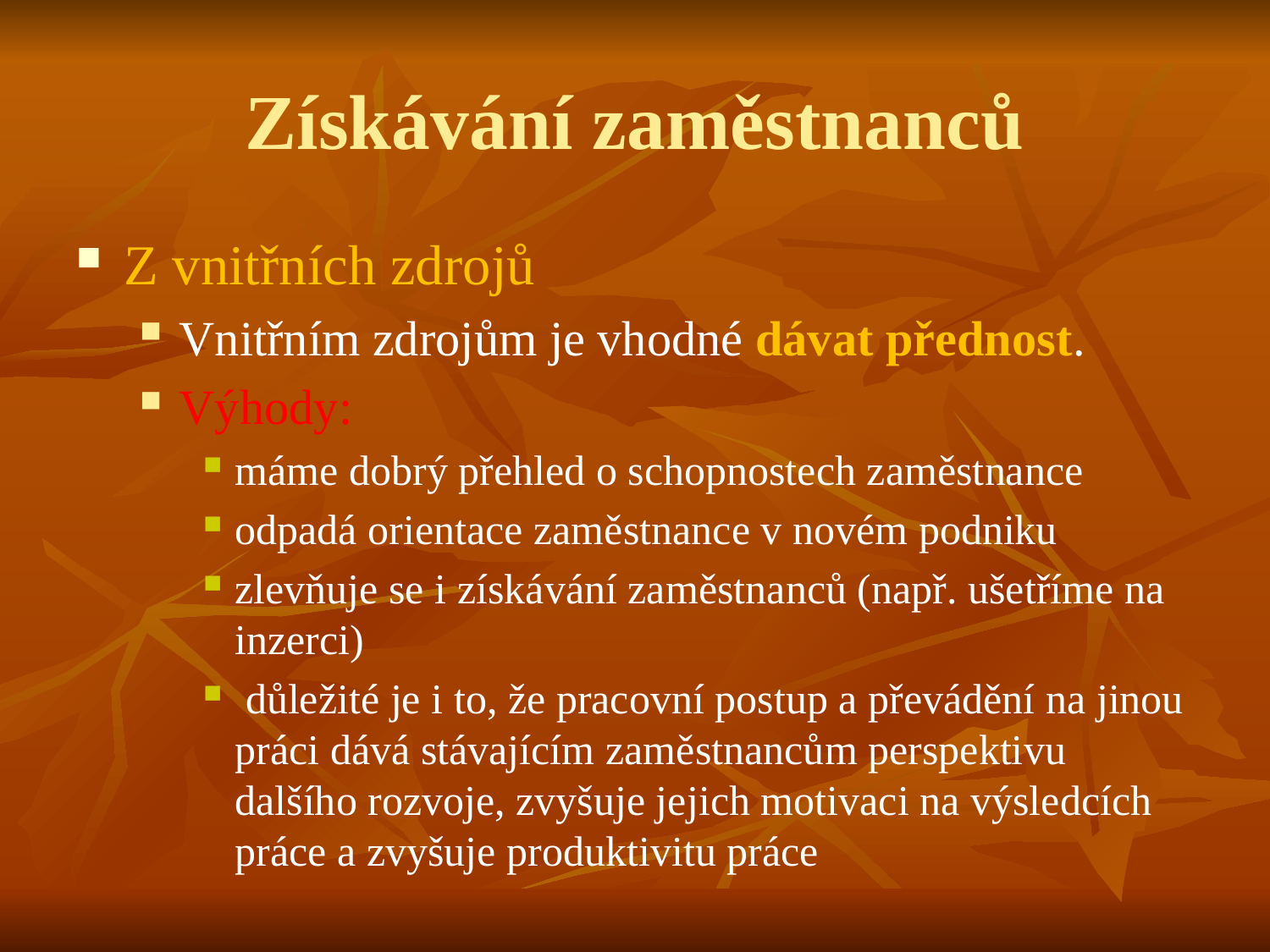

# Získávání zaměstnanců
Z vnitřních zdrojů
Vnitřním zdrojům je vhodné dávat přednost.
Výhody:
máme dobrý přehled o schopnostech zaměstnance
odpadá orientace zaměstnance v novém podniku
zlevňuje se i získávání zaměstnanců (např. ušetříme na inzerci)
 důležité je i to, že pracovní postup a převádění na jinou práci dává stávajícím zaměstnancům perspektivu dalšího rozvoje, zvyšuje jejich motivaci na výsledcích práce a zvyšuje produktivitu práce